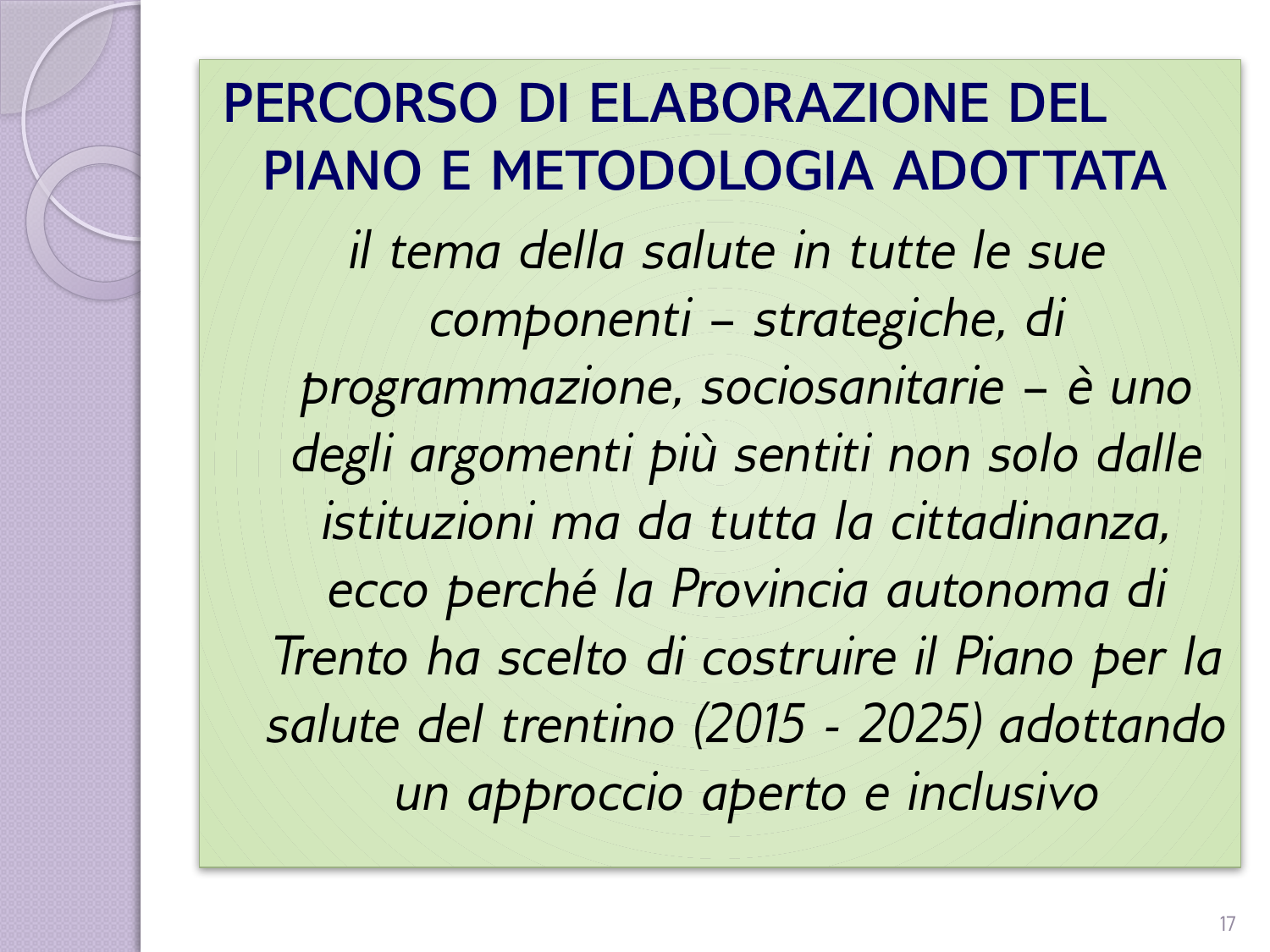

Percorso di elaborazione del Piano e metodologia adottata
il tema della salute in tutte le sue componenti – strategiche, di programmazione, sociosanitarie – è uno degli argomenti più sentiti non solo dalle istituzioni ma da tutta la cittadinanza, ecco perché la Provincia autonoma di Trento ha scelto di costruire il Piano per la salute del trentino (2015 - 2025) adottando un approccio aperto e inclusivo
17